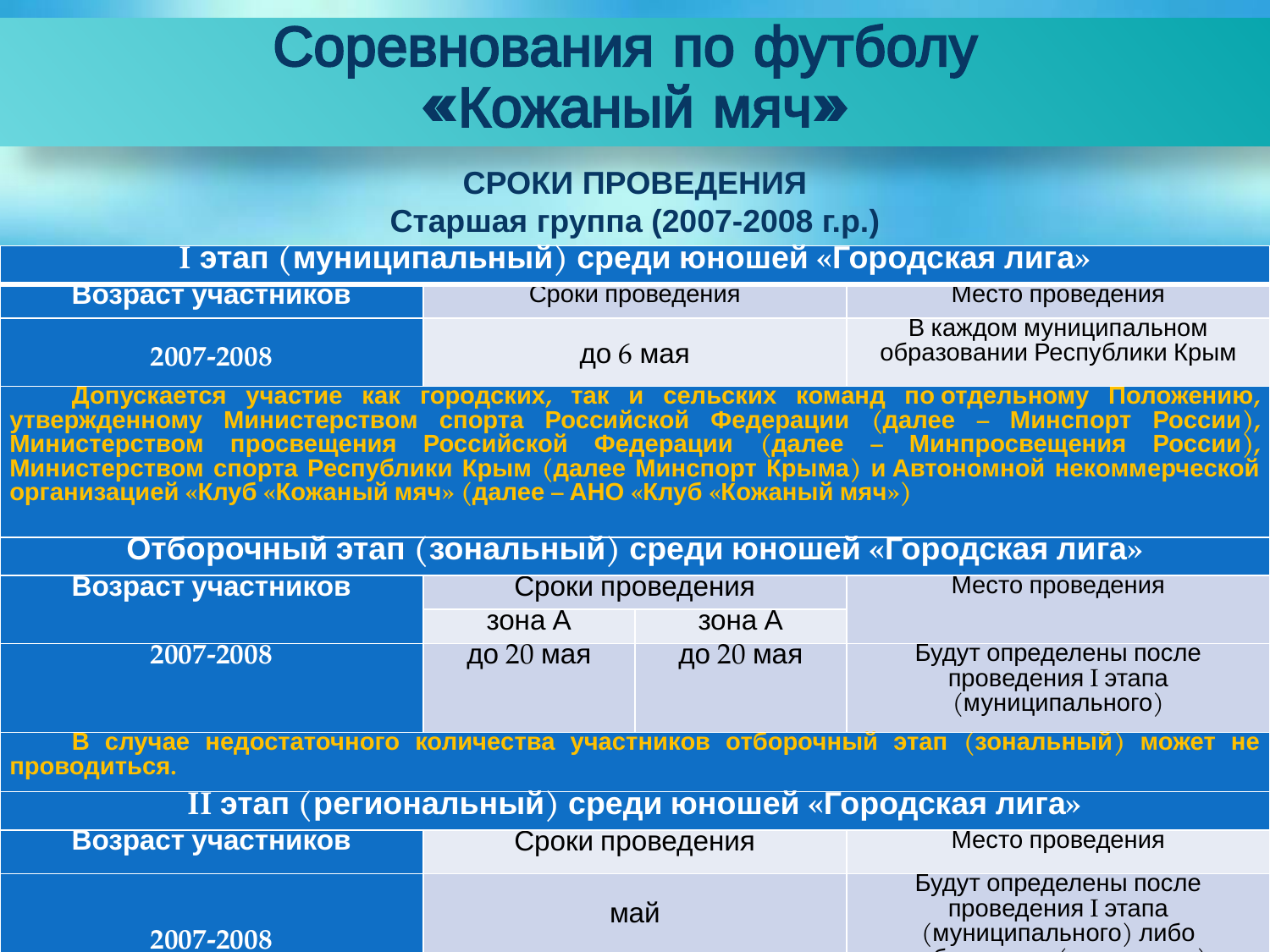

Соревнования по футболу
«Кожаный мяч»

СРОКИ ПРОВЕДЕНИЯ
Старшая группа (2007-2008 г.р.)
| I этап (муниципальный) среди юношей «Городская лига» |  |  |  |
| --- | --- | --- | --- |
| Возраст участников | Сроки проведения |  | Место проведения |
| 2007-2008 | до 6 мая |  | В каждом муниципальном образовании Республики Крым |
| Допускается участие как городских, так и сельских команд по отдельному Положению, утвержденному Министерством спорта Российской Федерации (далее – Минспорт России), Министерством просвещения Российской Федерации (далее – Минпросвещения России), Министерством спорта Республики Крым (далее Минспорт Крыма) и Автономной некоммерческой организацией «Клуб «Кожаный мяч» (далее – АНО «Клуб «Кожаный мяч») |  |  |  |
| Отборочный этап (зональный) среди юношей «Городская лига» |  |  |  |
| Возраст участников | Сроки проведения |  | Место проведения |
|  | зона А | зона А |  |
| 2007-2008 | до 20 мая | до 20 мая | Будут определены после проведения I этапа (муниципального) |
| В случае недостаточного количества участников отборочный этап (зональный) может не проводиться. |  |  |  |
| II этап (региональный) среди юношей «Городская лига» |  |  |  |
| Возраст участников | Сроки проведения |  | Место проведения |
| 2007-2008 | май |  | Будут определены после проведения I этапа (муниципального) либо отборочного (зонального) |